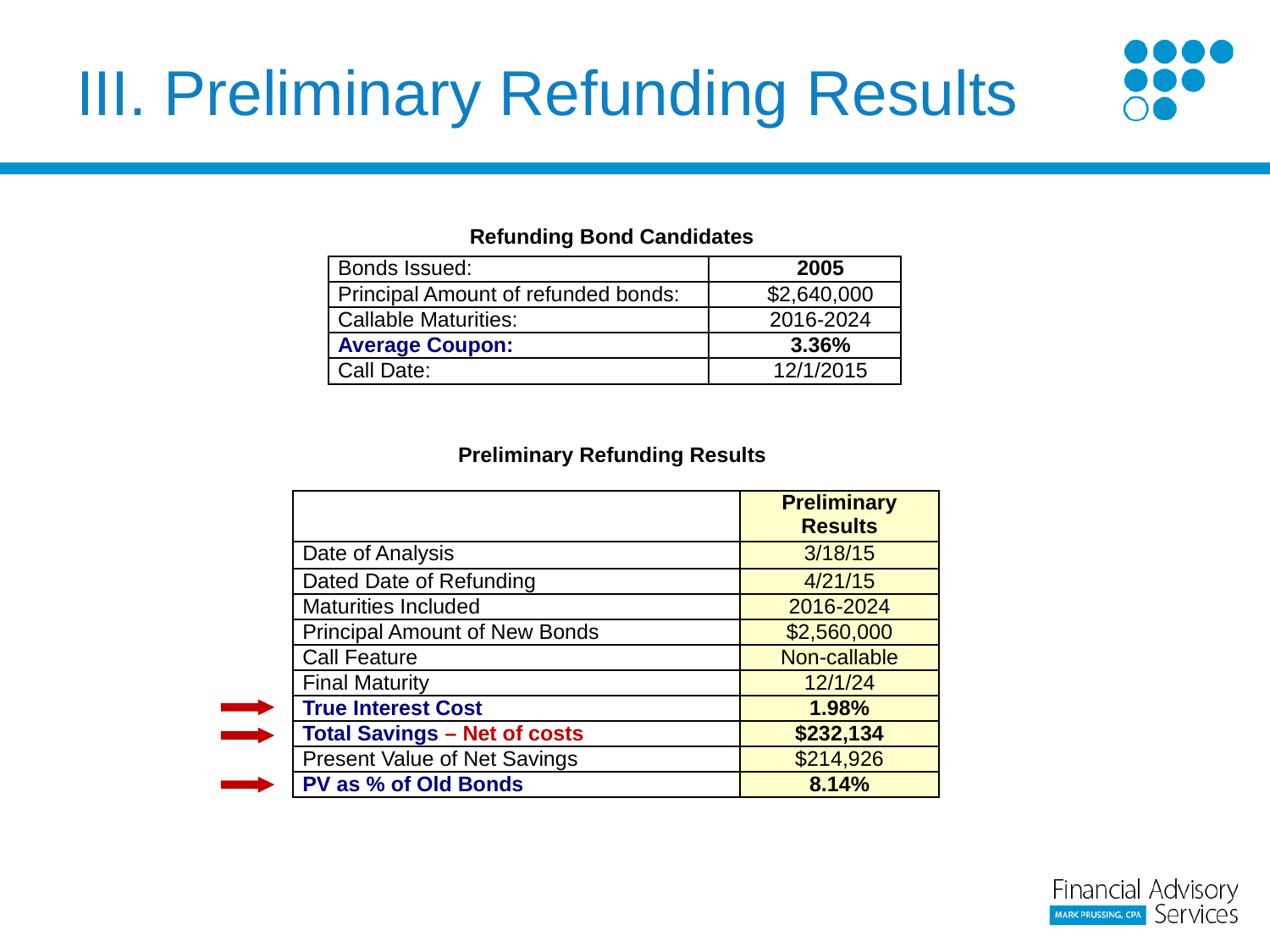

# III. Preliminary Refunding Results
Refunding Bond Candidates
| Bonds Issued: | 2005 |
| --- | --- |
| Principal Amount of refunded bonds: | $2,640,000 |
| Callable Maturities: | 2016-2024 |
| Average Coupon: | 3.36% |
| Call Date: | 12/1/2015 |
Preliminary Refunding Results
|  | Preliminary Results |
| --- | --- |
| Date of Analysis | 3/18/15 |
| Dated Date of Refunding | 4/21/15 |
| Maturities Included | 2016-2024 |
| Principal Amount of New Bonds | $2,560,000 |
| Call Feature | Non-callable |
| Final Maturity | 12/1/24 |
| True Interest Cost | 1.98% |
| Total Savings – Net of costs | $232,134 |
| Present Value of Net Savings | $214,926 |
| PV as % of Old Bonds | 8.14% |